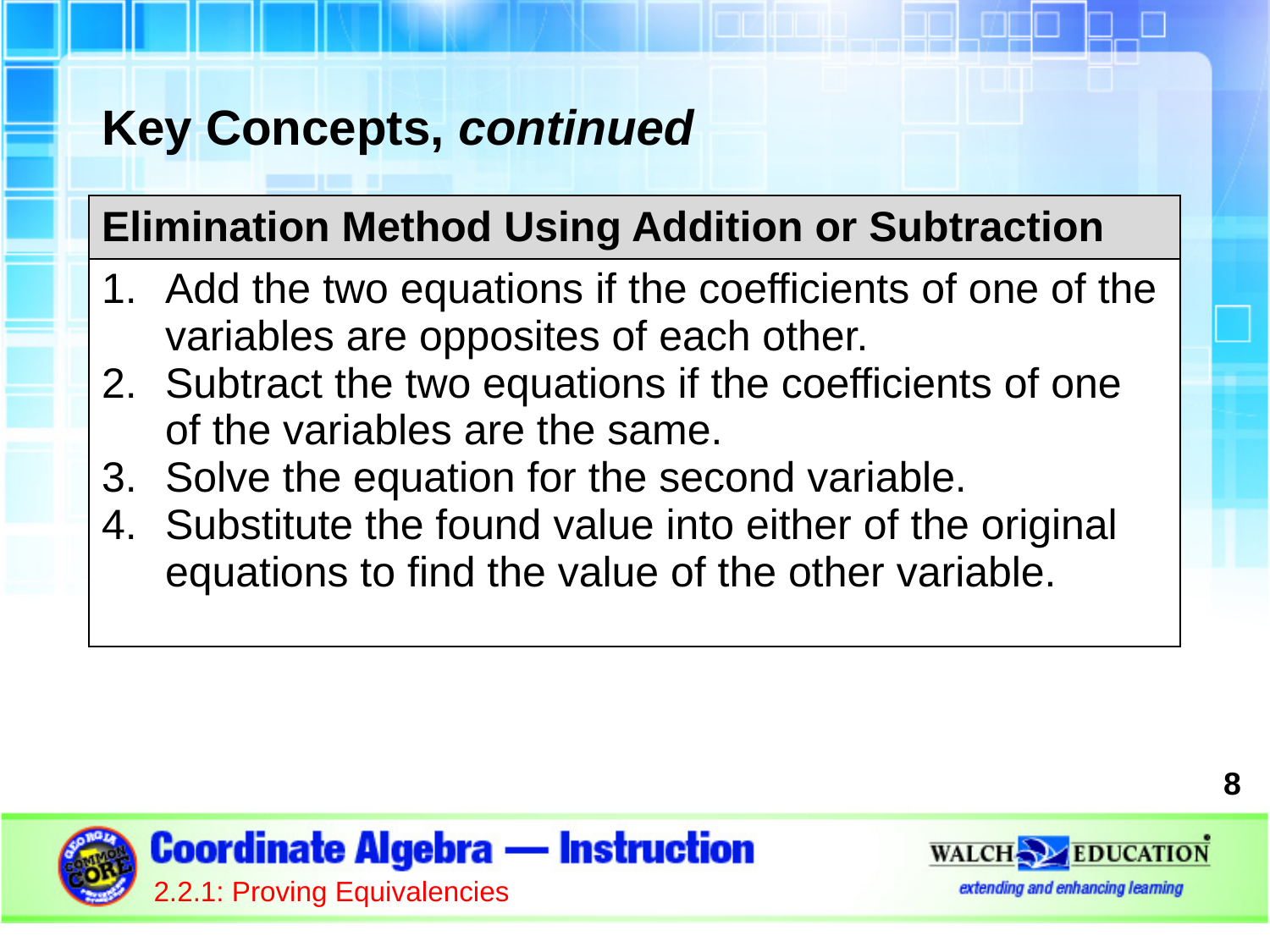

Key Concepts, continued

| Elimination Method Using Addition or Subtraction |
| --- |
| Add the two equations if the coefficients of one of the variables are opposites of each other. Subtract the two equations if the coefficients of one of the variables are the same. Solve the equation for the second variable. Substitute the found value into either of the original equations to find the value of the other variable. |
8
2.2.1: Proving Equivalencies